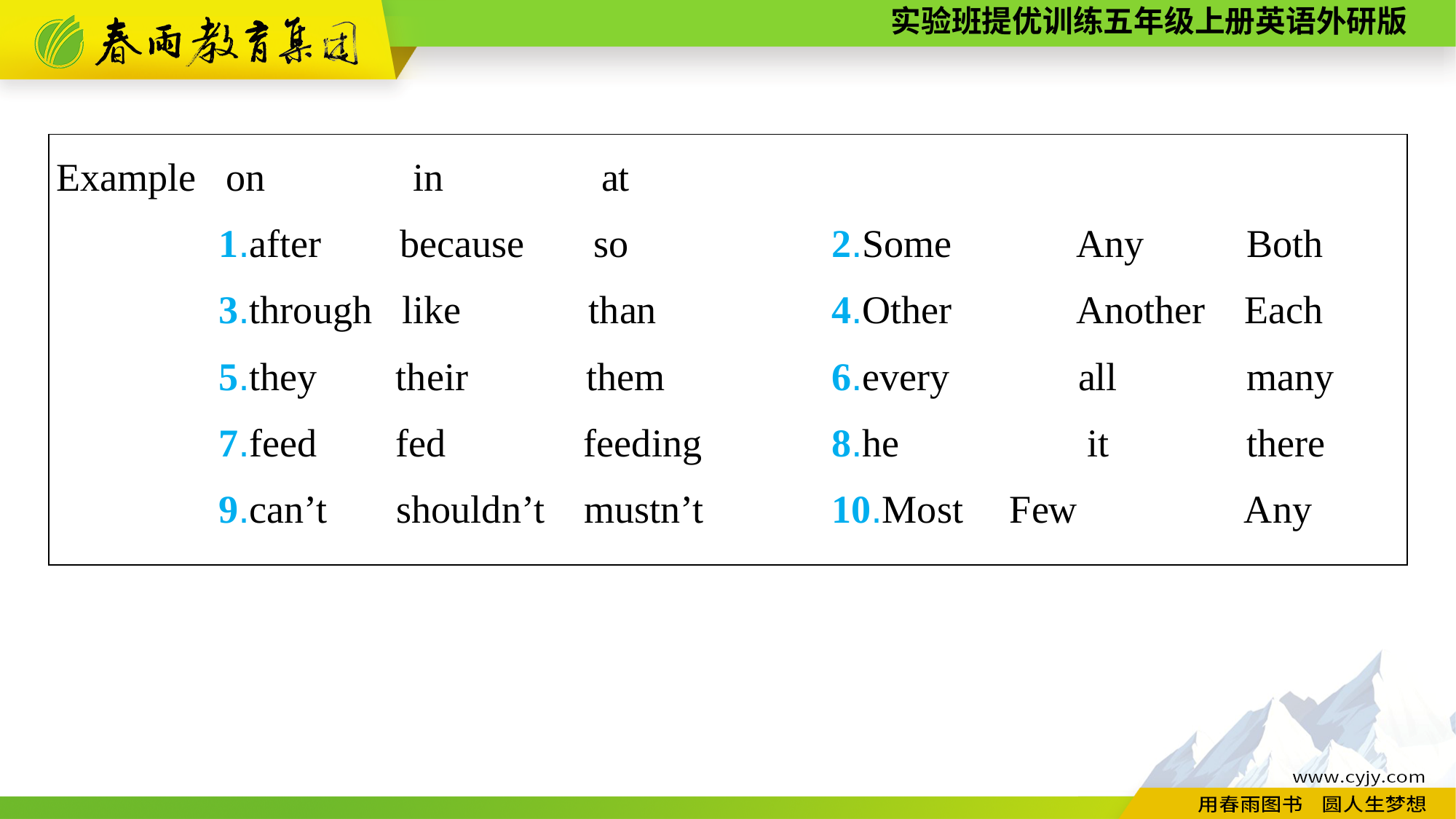

| Example on in at 1.after because so 2.Some Any Both 3.through like than 4.Other Another Each 5.they their them 6.every all many 7.feed fed feeding 8.he it there 9.can’t shouldn’t mustn’t 10.Most Few Any |
| --- |